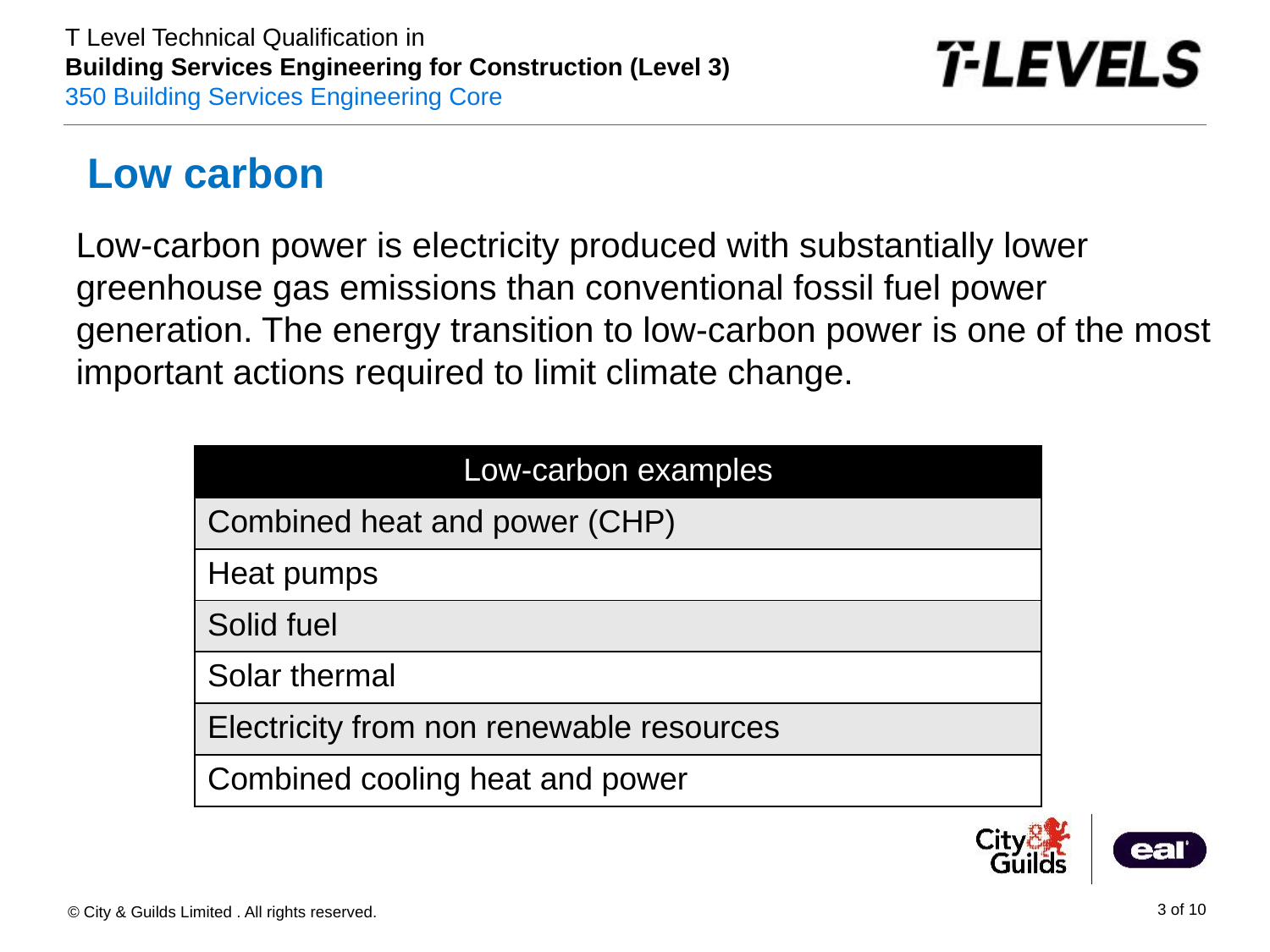

#
Low carbon
Low-carbon power is electricity produced with substantially lower greenhouse gas emissions than conventional fossil fuel power generation. The energy transition to low-carbon power is one of the most important actions required to limit climate change.
| Low-carbon examples |
| --- |
| Combined heat and power (CHP) |
| Heat pumps |
| Solid fuel |
| Solar thermal |
| Electricity from non renewable resources |
| Combined cooling heat and power |